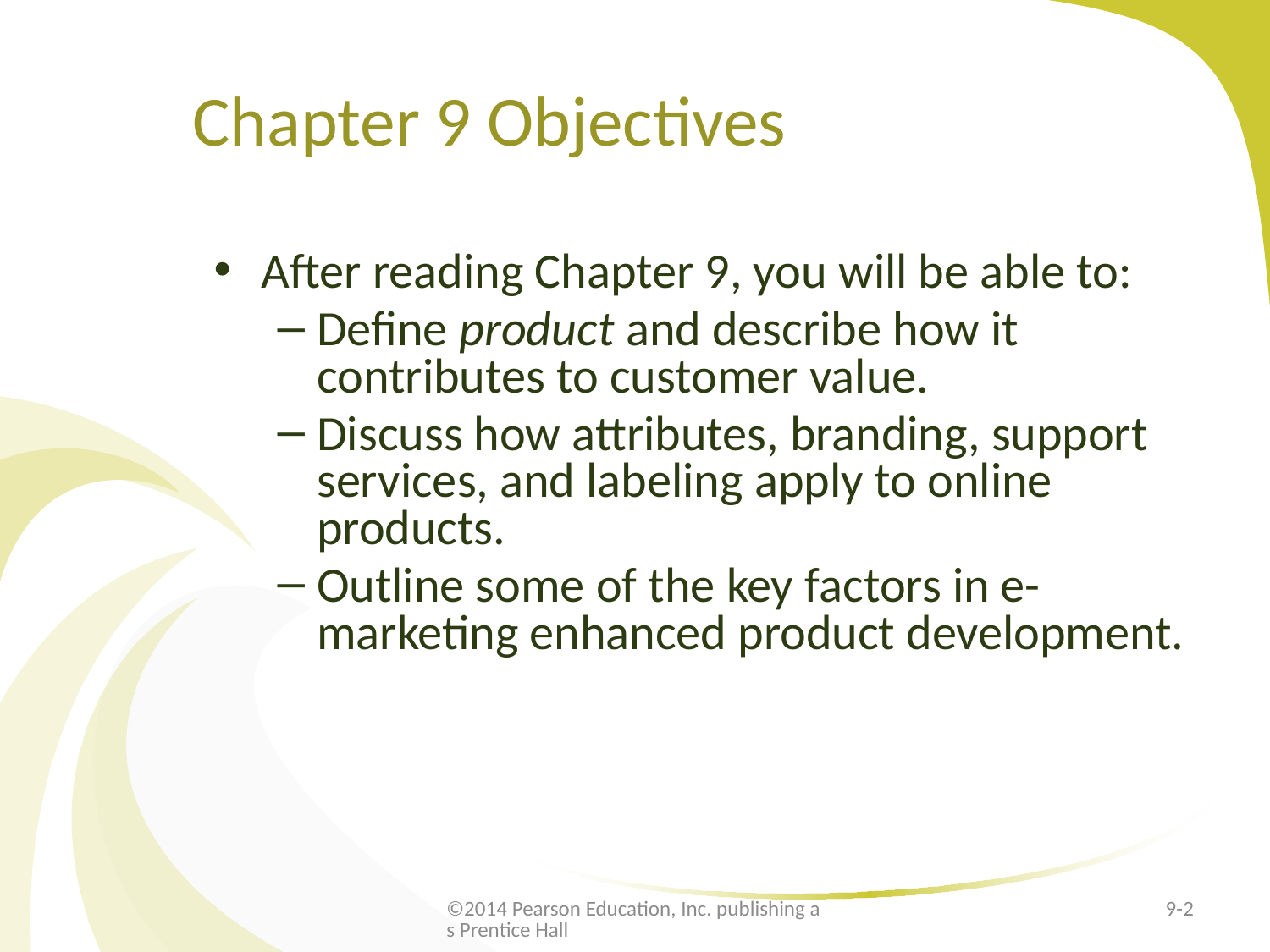

# Chapter 9 Objectives
After reading Chapter 9, you will be able to:
Define product and describe how it contributes to customer value.
Discuss how attributes, branding, support services, and labeling apply to online products.
Outline some of the key factors in e-marketing enhanced product development.
©2014 Pearson Education, Inc. publishing as Prentice Hall
9-2